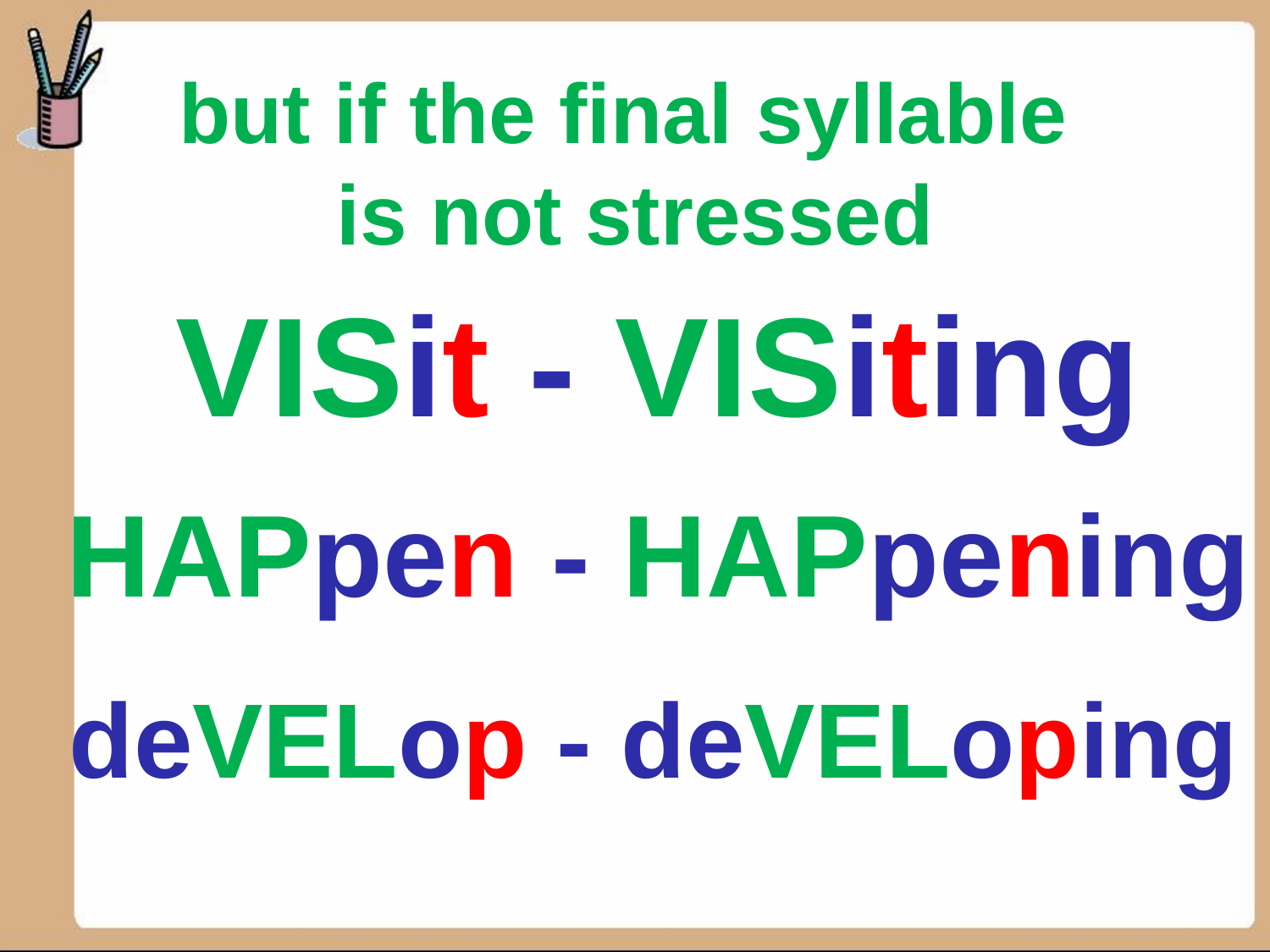

but if the final syllable
is not stressed
VISit - VISiting
HAPpen - HAPpening
deVELop - deVELoping